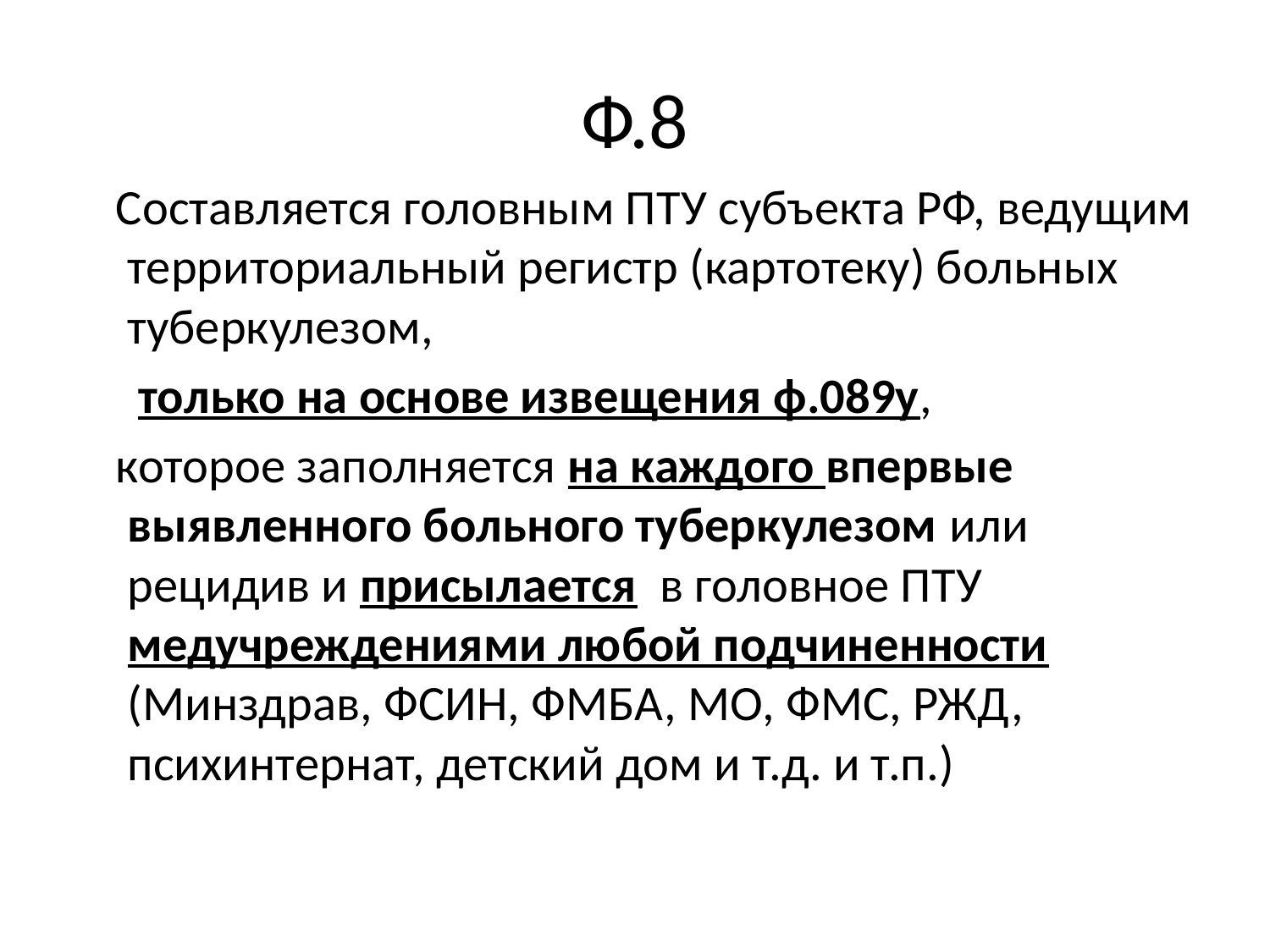

# Ф.8
   Составляется головным ПТУ субъекта РФ, ведущим территориальный регистр (картотеку) больных туберкулезом,
     только на основе извещения ф.089у,
   которое заполняется на каждого впервые выявленного больного туберкулезом или рецидив и присылается  в головное ПТУ медучреждениями любой подчиненности (Минздрав, ФСИН, ФМБА, МО, ФМС, РЖД, психинтернат, детский дом и т.д. и т.п.)